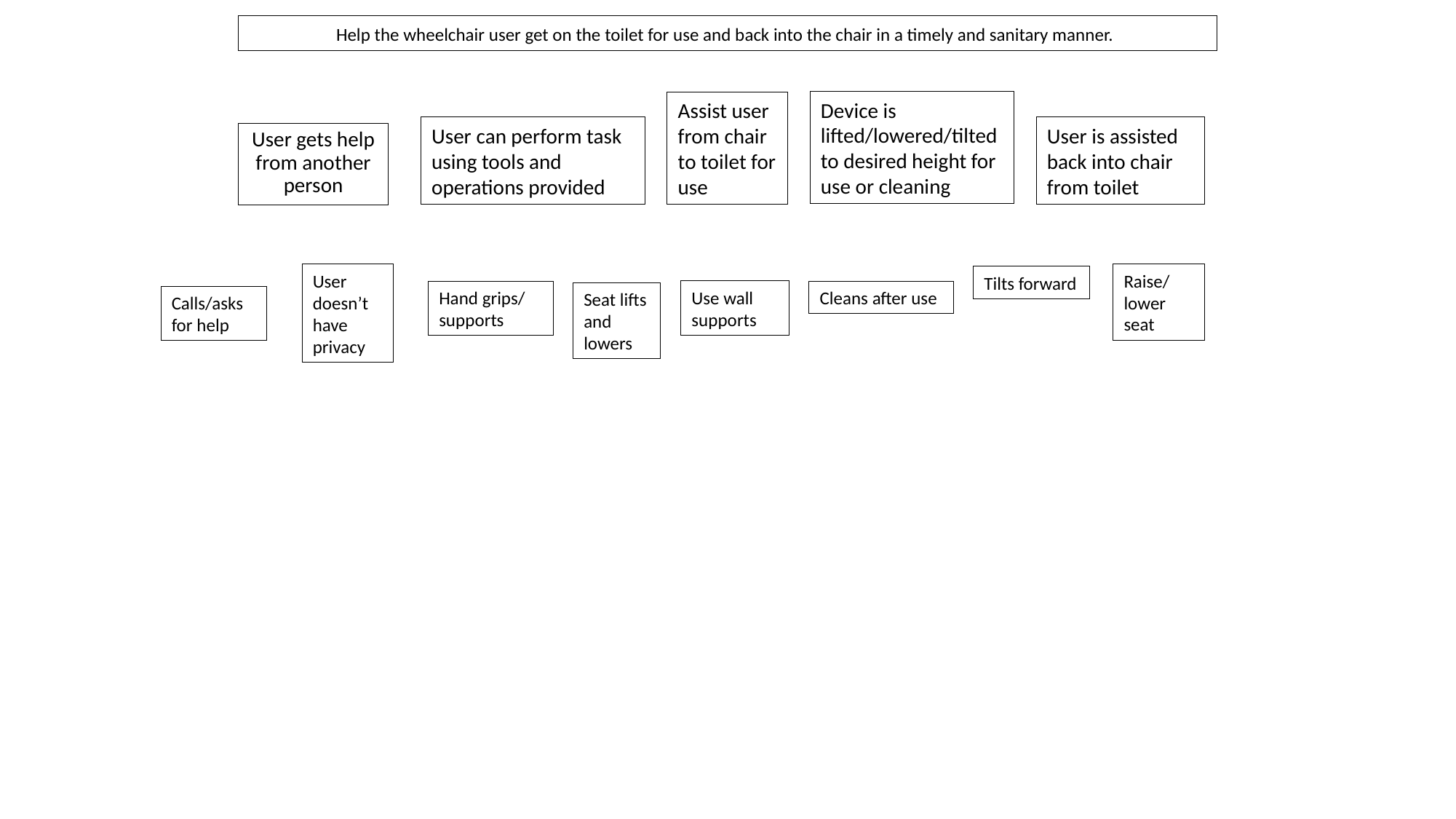

# Help the wheelchair user get on the toilet for use and back into the chair in a timely and sanitary manner.
Device is lifted/lowered/tilted to desired height for use or cleaning
Assist user from chair to toilet for use
User can perform task using tools and operations provided
User is assisted back into chair from toilet
User gets help from another person
Raise/lower seat
User doesn’t have privacy
Tilts forward
Use wall supports
Hand grips/ supports
Cleans after use
Seat lifts and lowers
Calls/asks for help